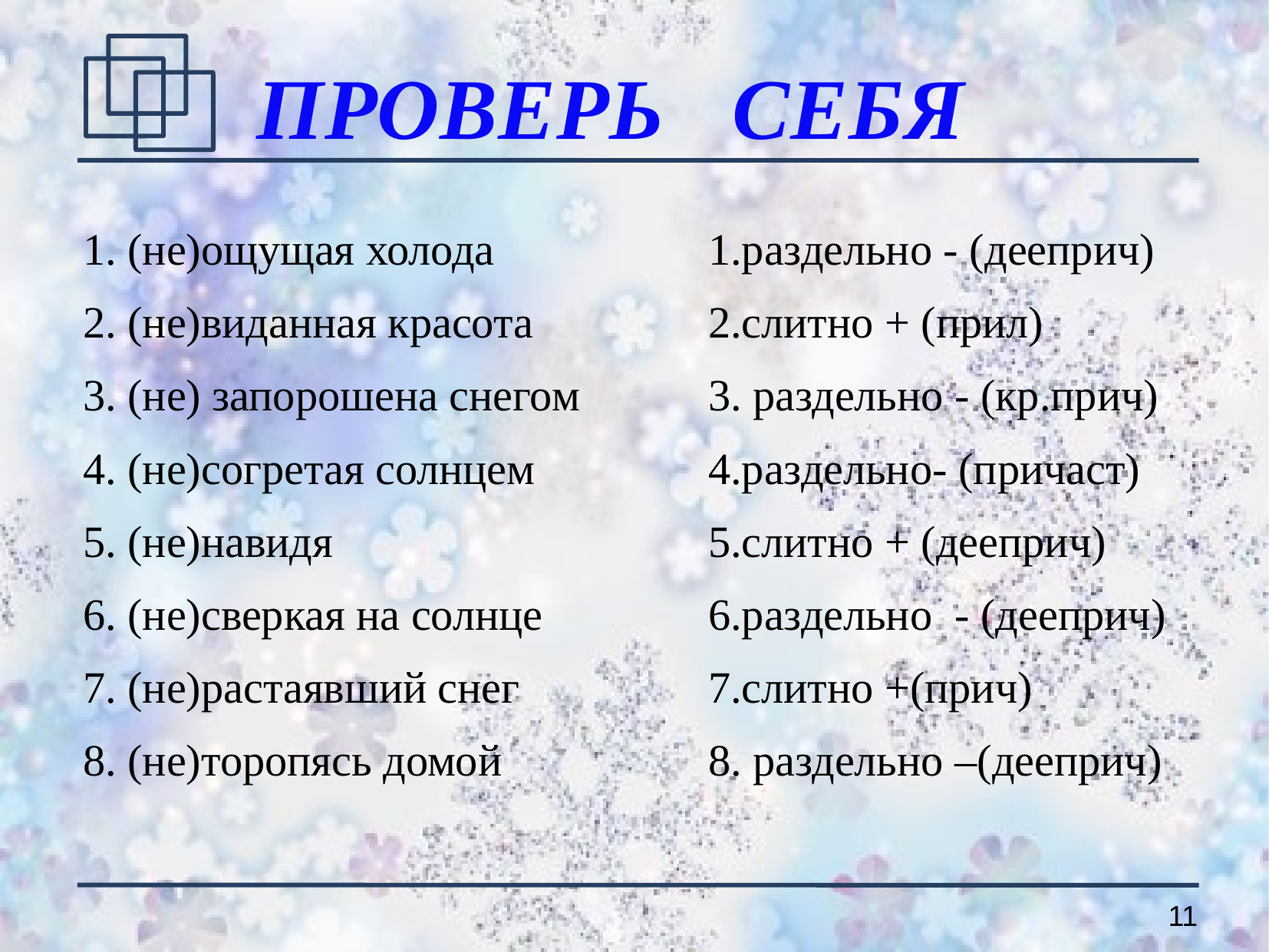

# ПРОВЕРЬ   СЕБЯ
| 1. (не)ощущая холода 2. (не)виданная красота 3. (не) запорошена снегом 4. (не)согретая солнцем 5. (не)навидя 6. (не)сверкая на солнце 7. (не)растаявший снег 8. (не)торопясь домой | 1.раздельно - (дееприч) 2.слитно + (прил) 3. раздельно - (кр.прич) 4.раздельно- (причаст) 5.слитно + (дееприч) 6.раздельно - (дееприч) 7.слитно +(прич) 8. раздельно –(дееприч) |
| --- | --- |